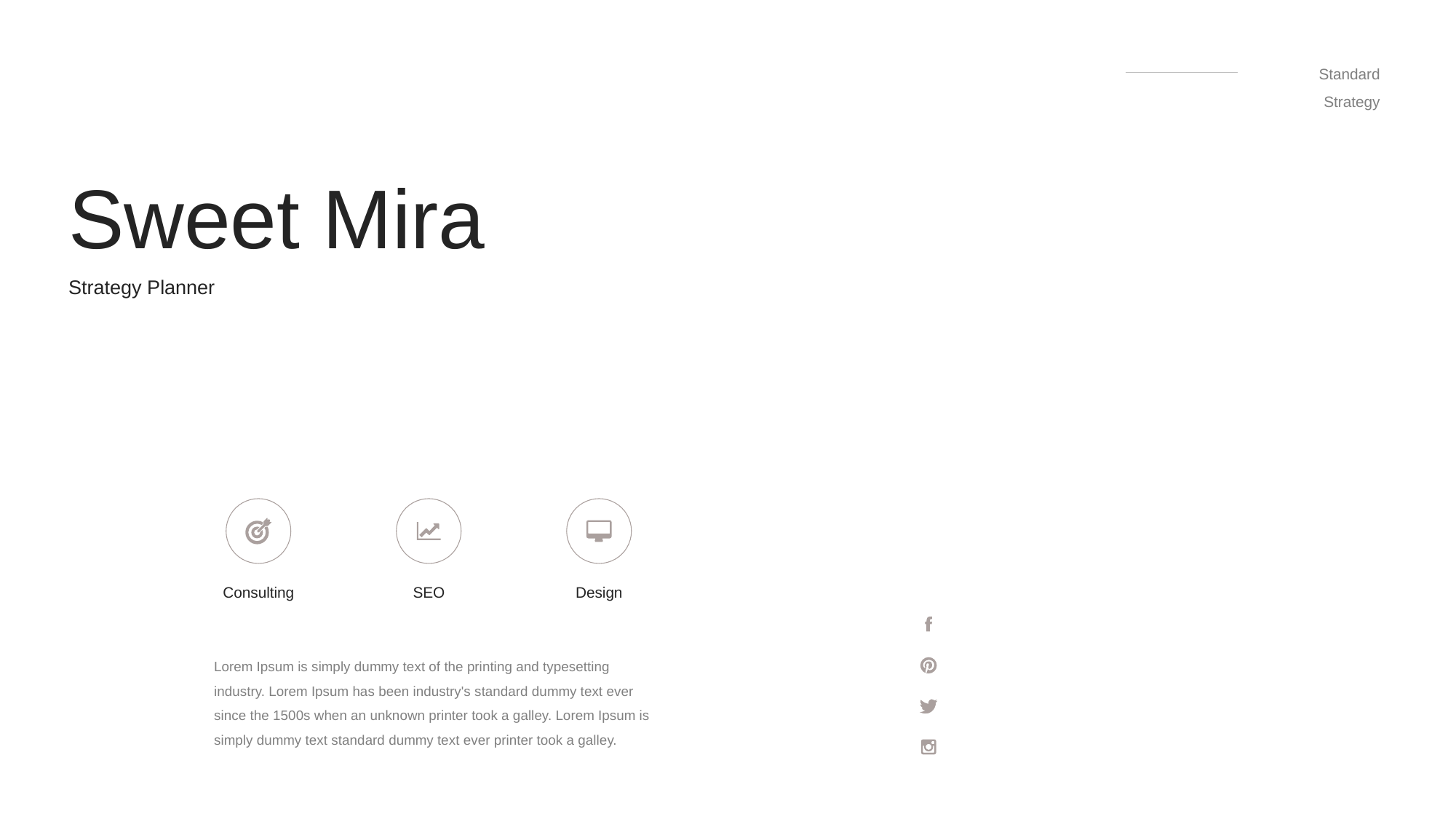

Standard Strategy

Sweet Mira
Strategy Planner

Consulting
SEO
Design

Lorem Ipsum is simply dummy text of the printing and typesetting industry. Lorem Ipsum has been industry's standard dummy text ever since the 1500s when an unknown printer took a galley. Lorem Ipsum is simply dummy text standard dummy text ever printer took a galley.